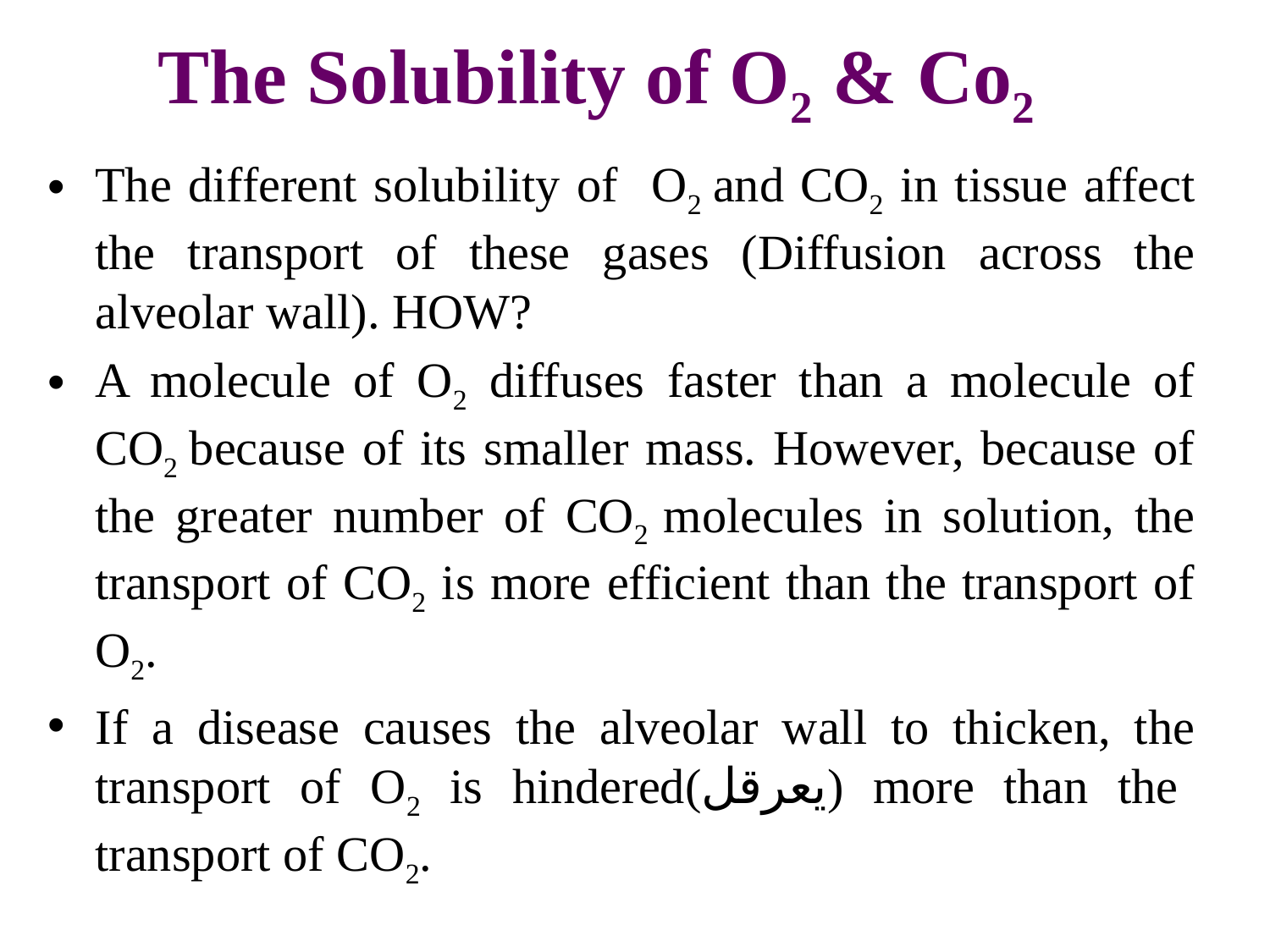

# The Solubility of O2 & Co2
The different solubility of  O2 and CO2 in tissue affect the transport of these gases (Diffusion across the alveolar wall). HOW?
A molecule of O2 diffuses faster than a molecule of CO2 because of its smaller mass. However, because of the greater number of CO2 molecules in solution, the transport of CO2 is more efficient than the transport of O2.
If a disease causes the alveolar wall to thicken, the transport of O2 is hindered(يعرقل) more than the transport of CO2.